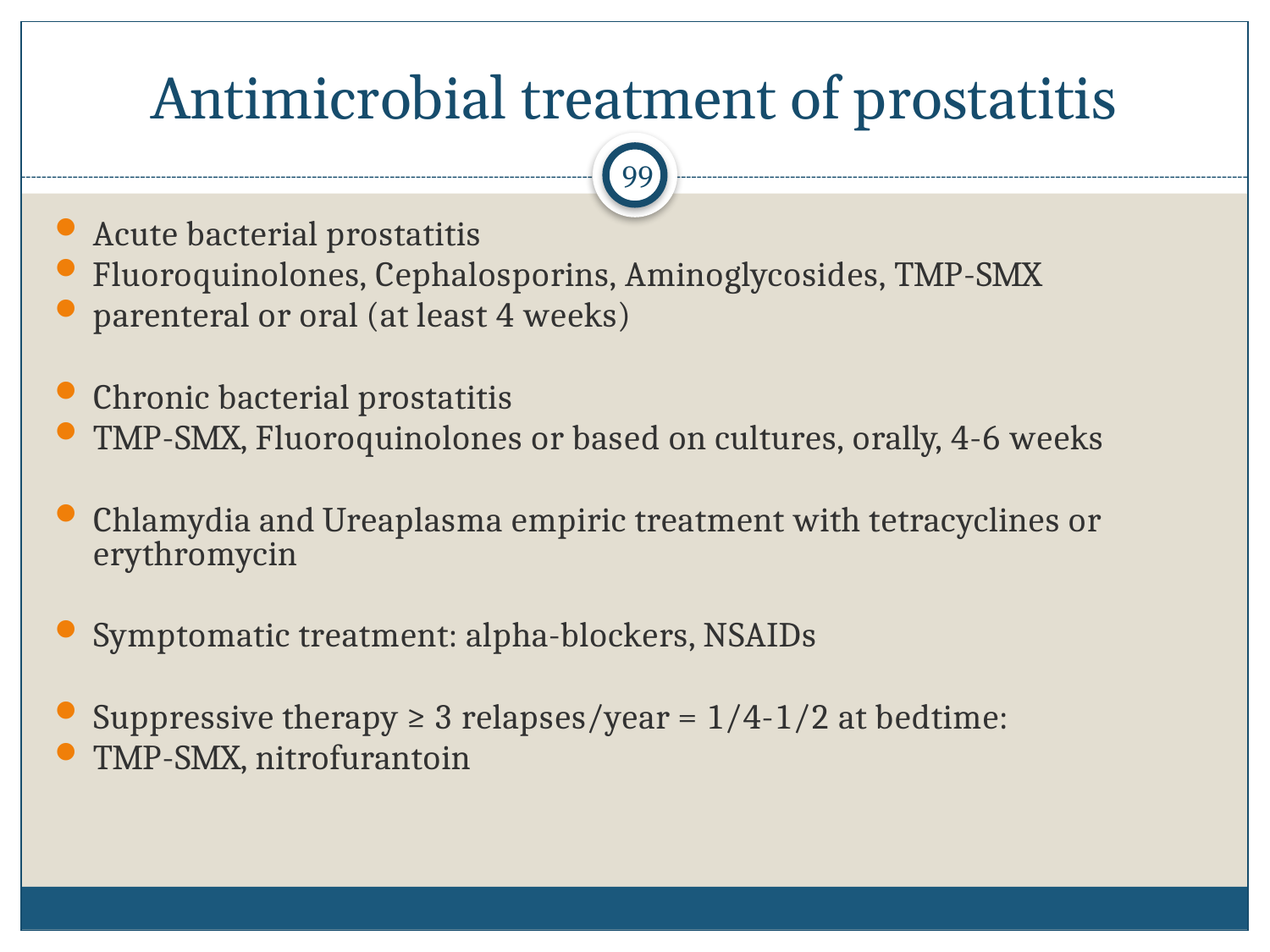

# Antimicrobial treatment of prostatitis
99
Acute bacterial prostatitis
Fluoroquinolones, Cephalosporins, Aminoglycosides, TMP-SMX
parenteral or oral (at least 4 weeks)

Chronic bacterial prostatitis
TMP-SMX, Fluoroquinolones or based on cultures, orally, 4-6 weeks

Chlamydia and Ureaplasma empiric treatment with tetracyclines or erythromycin

Symptomatic treatment: alpha-blockers, NSAIDs

Suppressive therapy ≥ 3 relapses/year = 1/4-1/2 at bedtime:
TMP-SMX, nitrofurantoin